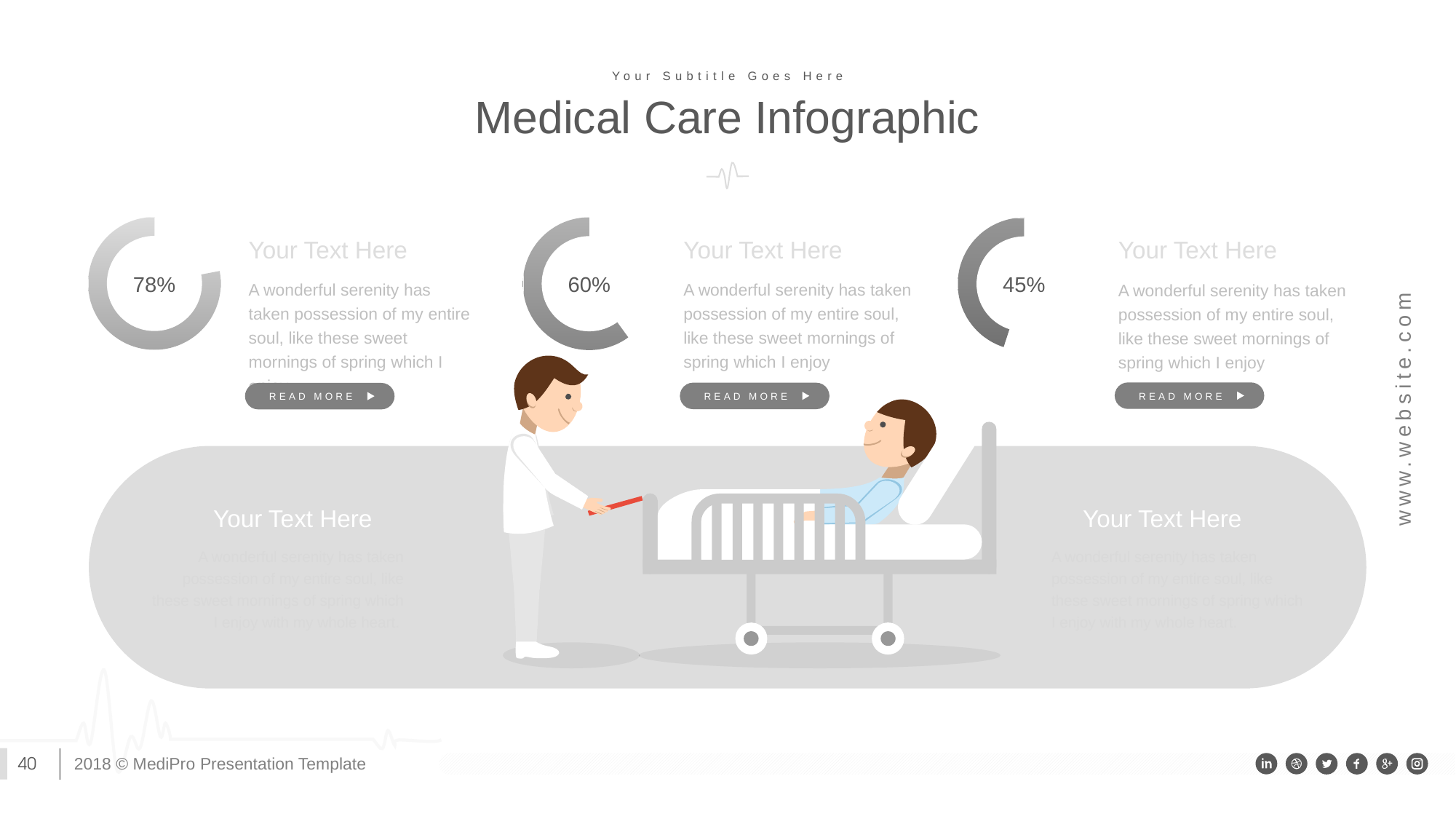

Your Subtitle Goes Here
Medical Care Infographic

### Chart

| Category | Sales |
|---|---|
| 1st Qtr | 22.0 |
| 2nd Qtr | 78.0 |
78%
Your Text Here
A wonderful serenity has taken possession of my entire soul, like these sweet mornings of spring which I enjoy
READ MORE

### Chart

| Category | Sales |
|---|---|
| 1st Qtr | 40.0 |
| 2nd Qtr | 60.0 |
60%
Your Text Here
A wonderful serenity has taken possession of my entire soul, like these sweet mornings of spring which I enjoy
READ MORE

### Chart

| Category | Sales |
|---|---|
| 1st Qtr | 55.0 |
| 2nd Qtr | 45.0 |
45%
Your Text Here
A wonderful serenity has taken possession of my entire soul, like these sweet mornings of spring which I enjoy
READ MORE

Your Text Here
A wonderful serenity has taken possession of my entire soul, like these sweet mornings of spring which I enjoy with my whole heart.
Your Text Here
A wonderful serenity has taken possession of my entire soul, like these sweet mornings of spring which I enjoy with my whole heart.